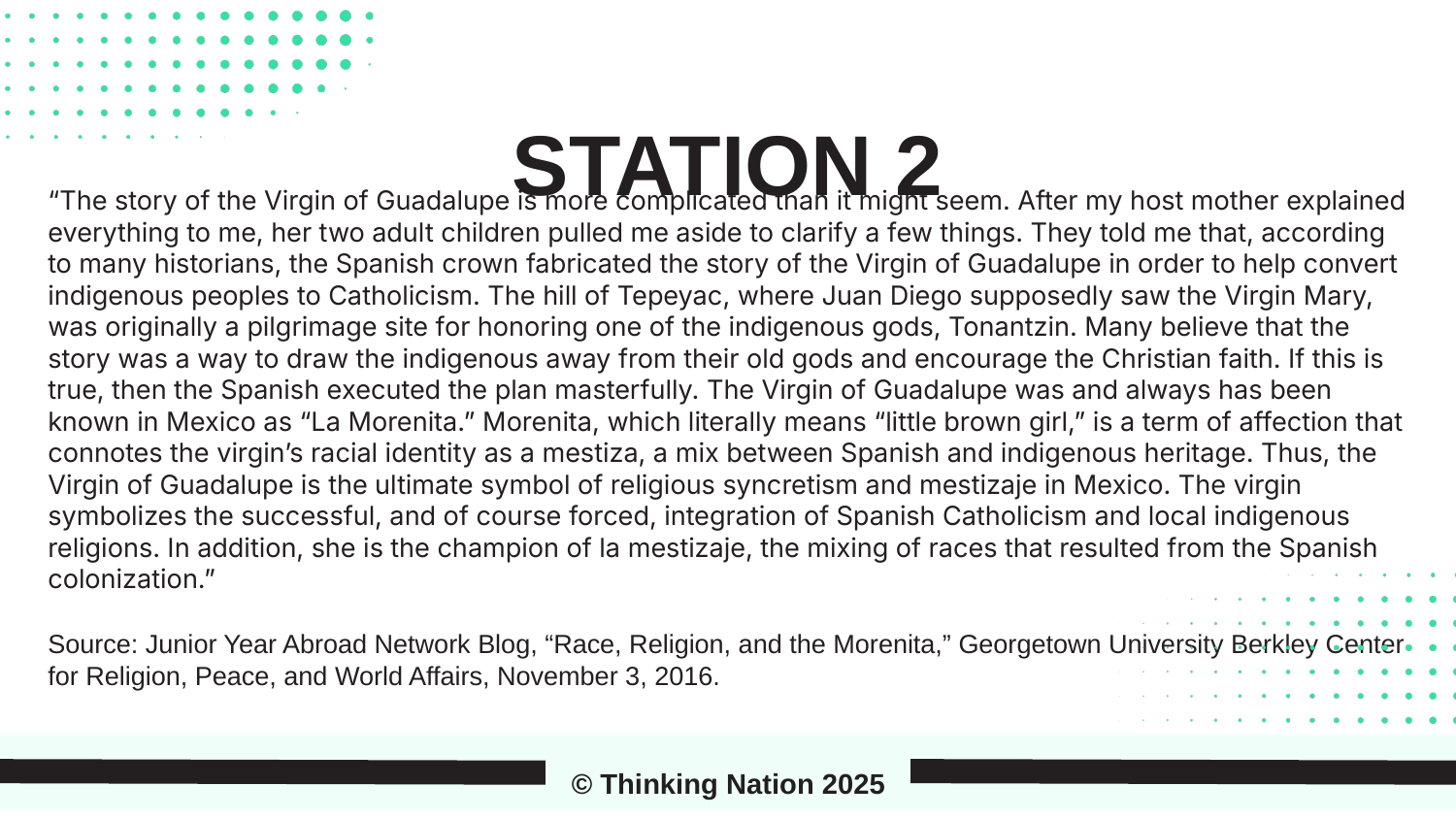

STATION 2
“The story of the Virgin of Guadalupe is more complicated than it might seem. After my host mother explained everything to me, her two adult children pulled me aside to clarify a few things. They told me that, according to many historians, the Spanish crown fabricated the story of the Virgin of Guadalupe in order to help convert indigenous peoples to Catholicism. The hill of Tepeyac, where Juan Diego supposedly saw the Virgin Mary, was originally a pilgrimage site for honoring one of the indigenous gods, Tonantzin. Many believe that the story was a way to draw the indigenous away from their old gods and encourage the Christian faith. If this is true, then the Spanish executed the plan masterfully. The Virgin of Guadalupe was and always has been known in Mexico as “La Morenita.” Morenita, which literally means “little brown girl,” is a term of affection that connotes the virgin’s racial identity as a mestiza, a mix between Spanish and indigenous heritage. Thus, the Virgin of Guadalupe is the ultimate symbol of religious syncretism and mestizaje in Mexico. The virgin symbolizes the successful, and of course forced, integration of Spanish Catholicism and local indigenous religions. In addition, she is the champion of la mestizaje, the mixing of races that resulted from the Spanish colonization.”

Source: Junior Year Abroad Network Blog, “Race, Religion, and the Morenita,” Georgetown University Berkley Center for Religion, Peace, and World Affairs, November 3, 2016.

© Thinking Nation 2025